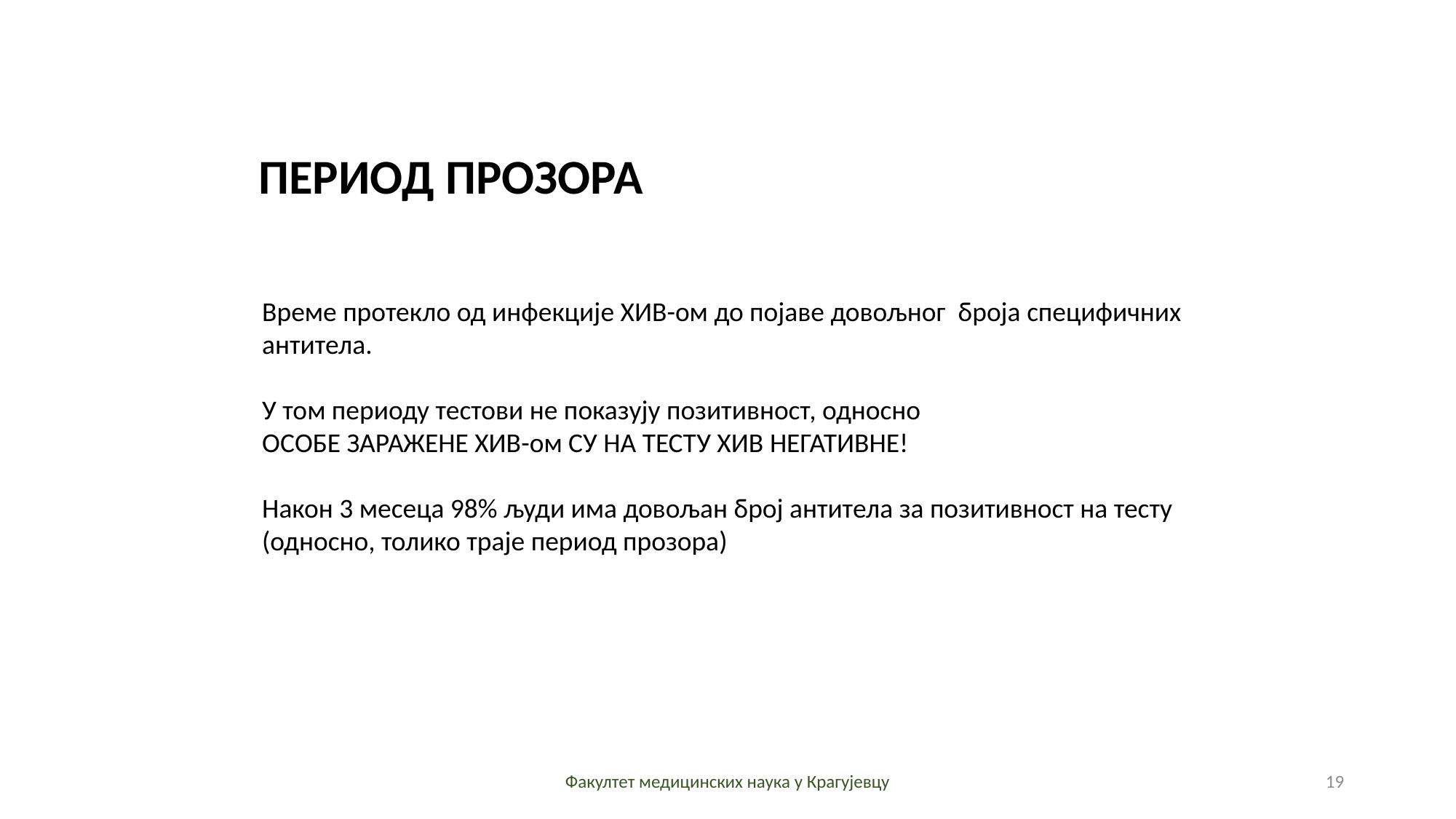

ПЕРИОД ПРОЗОРА
Време протекло од инфекције ХИВ-ом до појаве довољног  броја специфичних
антитела.

У том периоду тестови не показују позитивност, односно
ОСОБЕ ЗАРАЖЕНЕ ХИВ-ом СУ НА ТЕСТУ ХИВ НЕГАТИВНЕ!

Након 3 месеца 98% људи има довољан број антитела за позитивност на тесту
(односно, толико траје период прозора)
Факултет медицинских наука у Крагујевцу
19